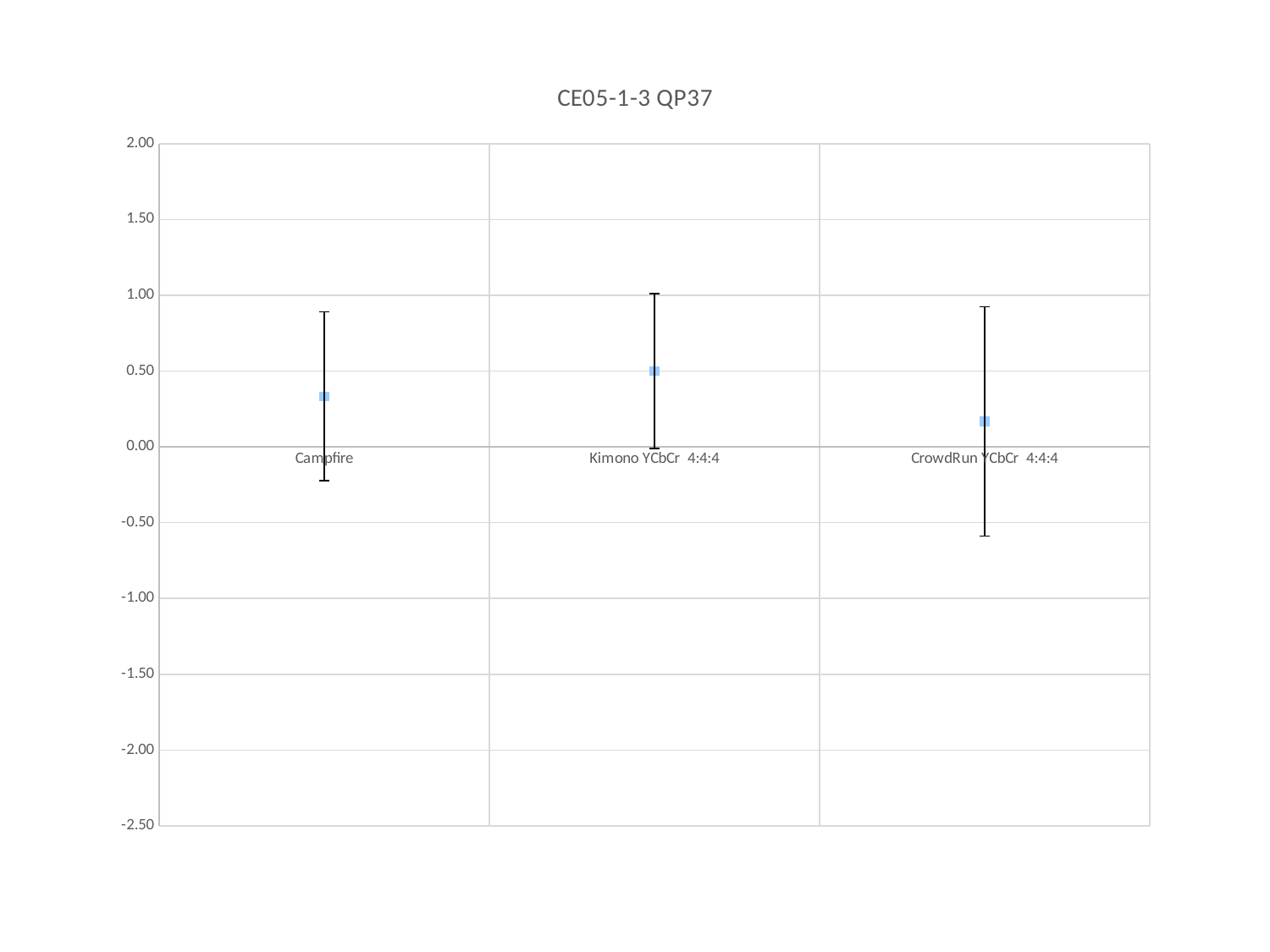

### Chart:

| Category |  |
|---|---|
| Campfire | 0.333333333333333 |
| Kimono YCbCr  4:4:4 | 0.5 |
| CrowdRun YCbCr  4:4:4 | 0.166666666666667 |